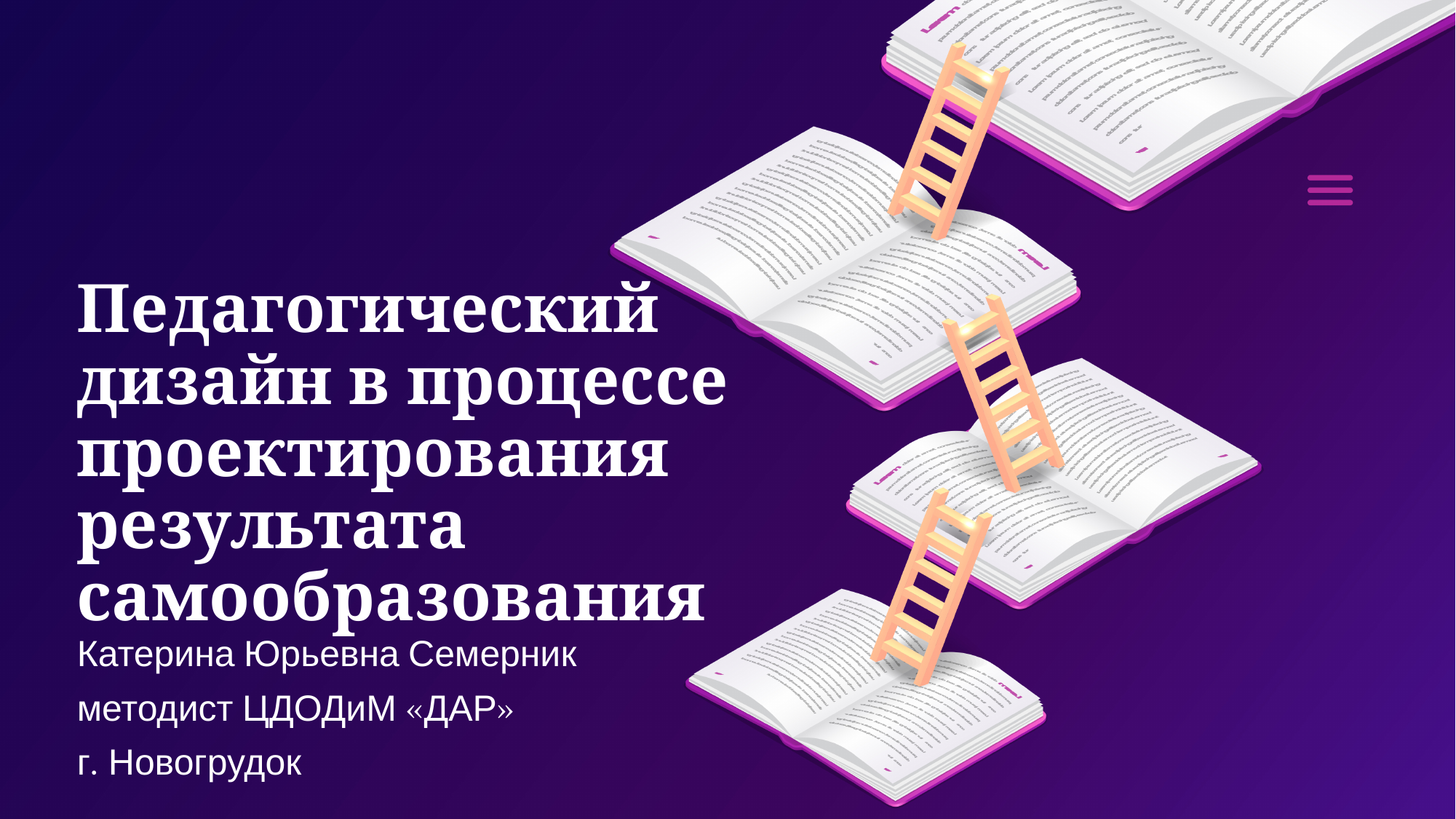

# Педагогический дизайн в процессе  проектирования результата самообразования
Катерина Юрьевна Семерник
методист ЦДОДиМ «ДАР»
г. Новогрудок